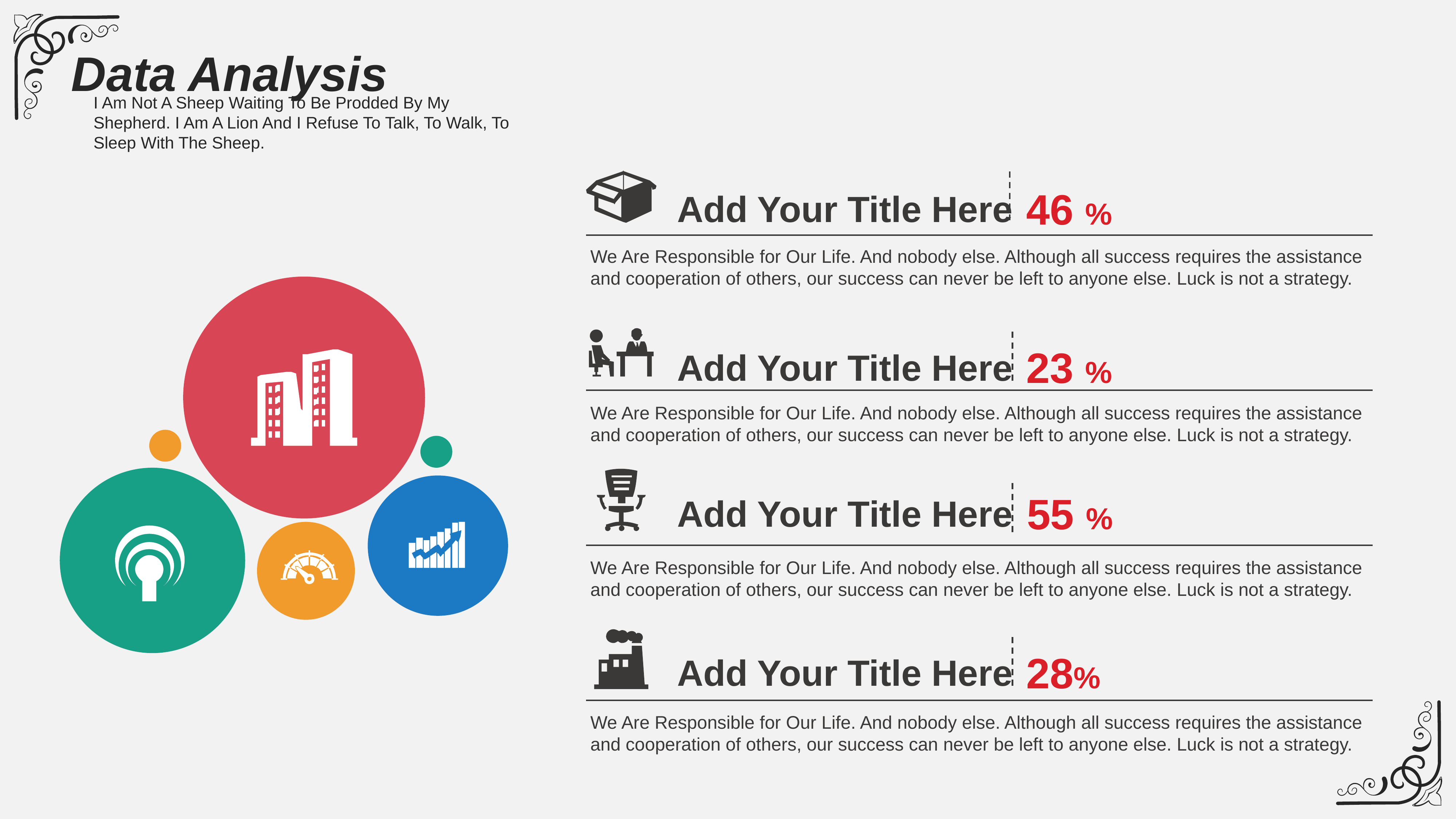

Data Analysis
I Am Not A Sheep Waiting To Be Prodded By My Shepherd. I Am A Lion And I Refuse To Talk, To Walk, To Sleep With The Sheep.

46 %
Add Your Title Here

We Are Responsible for Our Life. And nobody else. Although all success requires the assistance and cooperation of others, our success can never be left to anyone else. Luck is not a strategy.

23 %
Add Your Title Here

We Are Responsible for Our Life. And nobody else. Although all success requires the assistance and cooperation of others, our success can never be left to anyone else. Luck is not a strategy.

55 %

Add Your Title Here

We Are Responsible for Our Life. And nobody else. Although all success requires the assistance and cooperation of others, our success can never be left to anyone else. Luck is not a strategy.

28%
Add Your Title Here

We Are Responsible for Our Life. And nobody else. Although all success requires the assistance and cooperation of others, our success can never be left to anyone else. Luck is not a strategy.